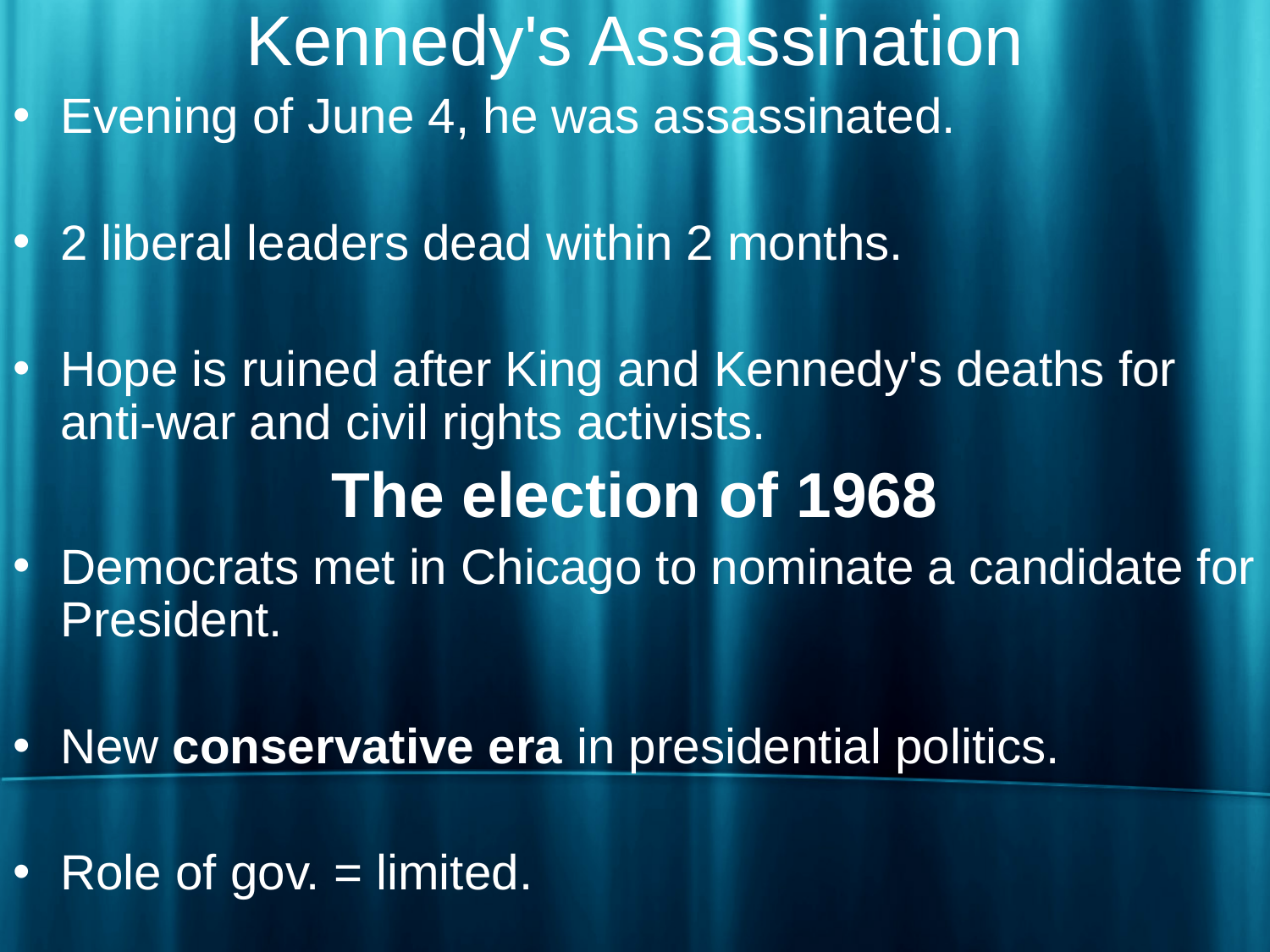

# Kennedy's Assassination
Evening of June 4, he was assassinated.

2 liberal leaders dead within 2 months.

Hope is ruined after King and Kennedy's deaths for anti-war and civil rights activists.
The election of 1968
Democrats met in Chicago to nominate a candidate for President.

New conservative era in presidential politics.

Role of gov. = limited.